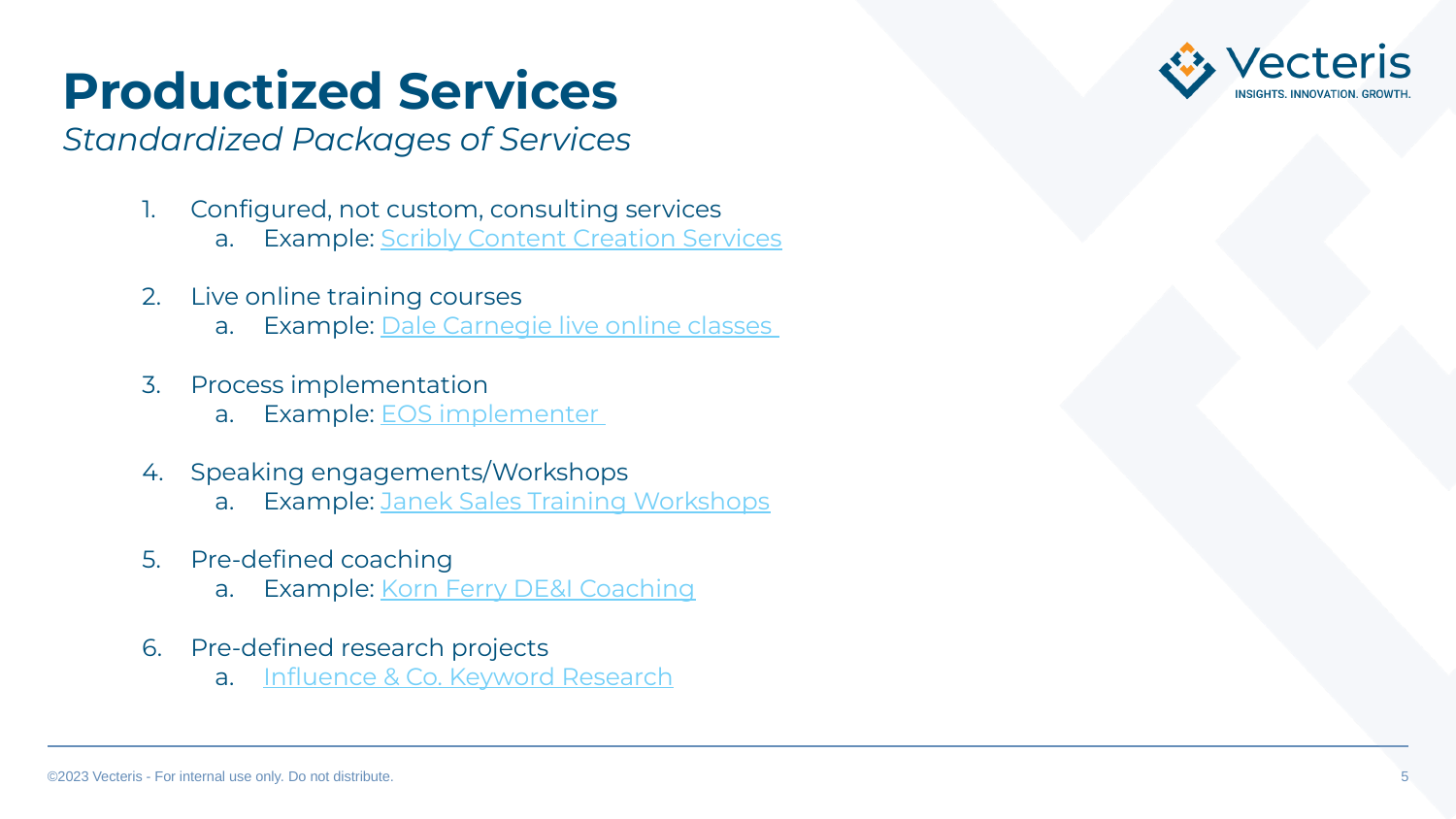

Productized Services
Standardized Packages of Services
Configured, not custom, consulting services
Example: Scribly Content Creation Services

Live online training courses
Example: Dale Carnegie live online classes

Process implementation
Example: EOS implementer

Speaking engagements/Workshops
Example: Janek Sales Training Workshops

Pre-defined coaching
Example: Korn Ferry DE&I Coaching

Pre-defined research projects
Influence & Co. Keyword Research